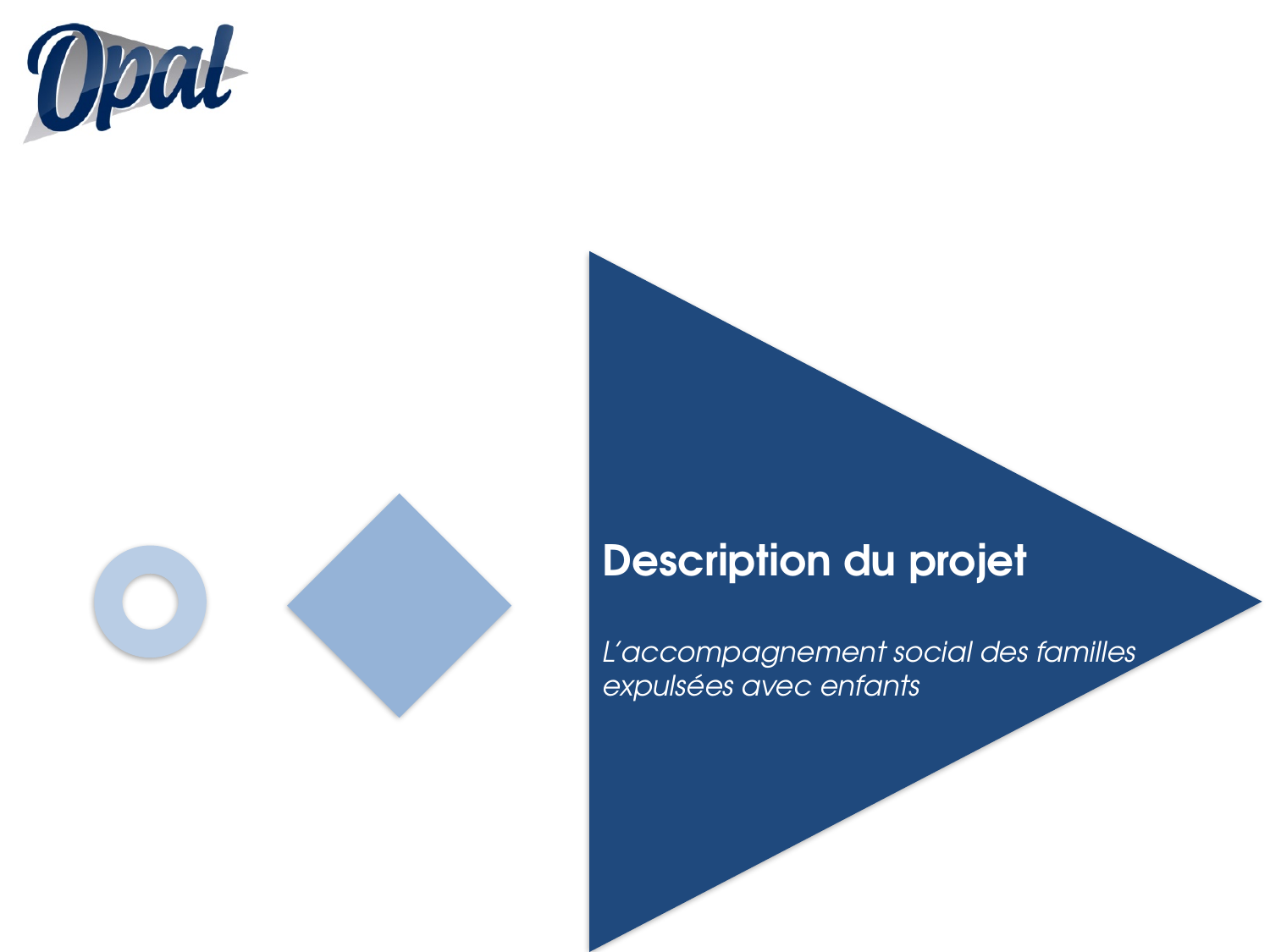

# Description du projet
L’accompagnement social des familles expulsées avec enfants